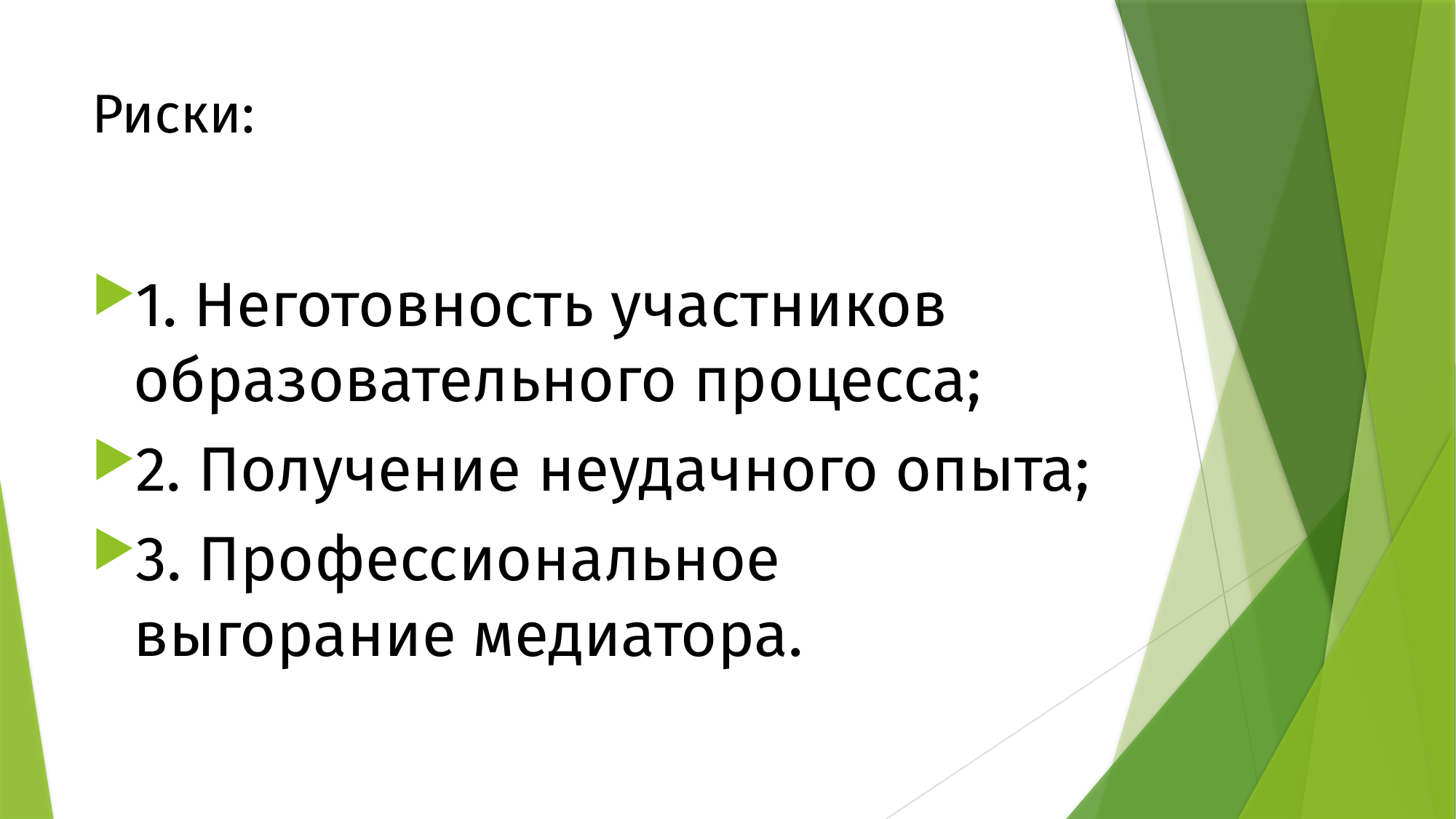

# Риски:
1. Неготовность участников образовательного процесса;
2. Получение неудачного опыта;
3. Профессиональное выгорание медиатора.